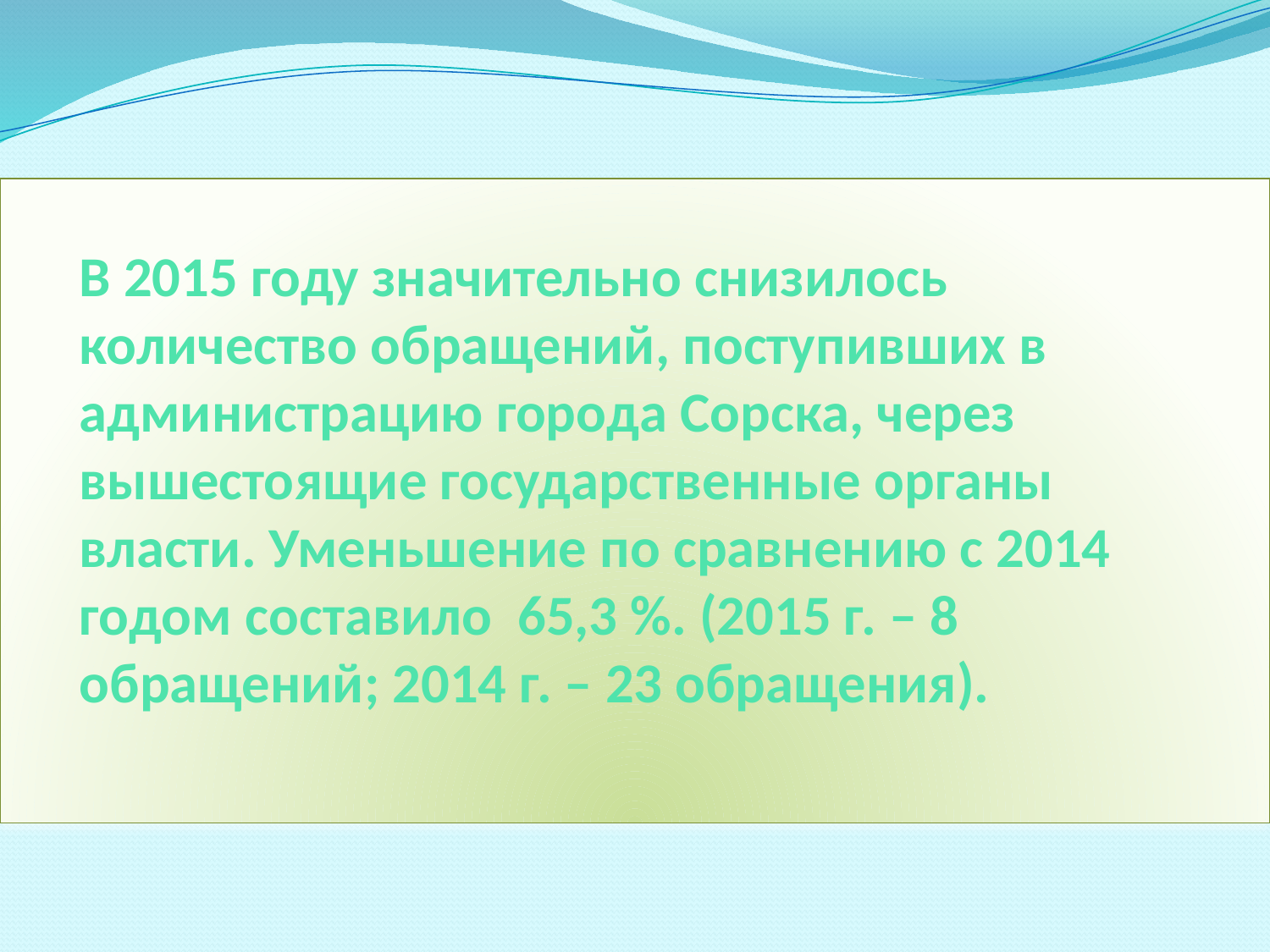

# В 2015 году значительно снизилось количество обращений, поступивших в администрацию города Сорска, через вышестоящие государственные органы власти. Уменьшение по сравнению с 2014 годом составило  65,3 %. (2015 г. – 8 обращений; 2014 г. – 23 обращения).